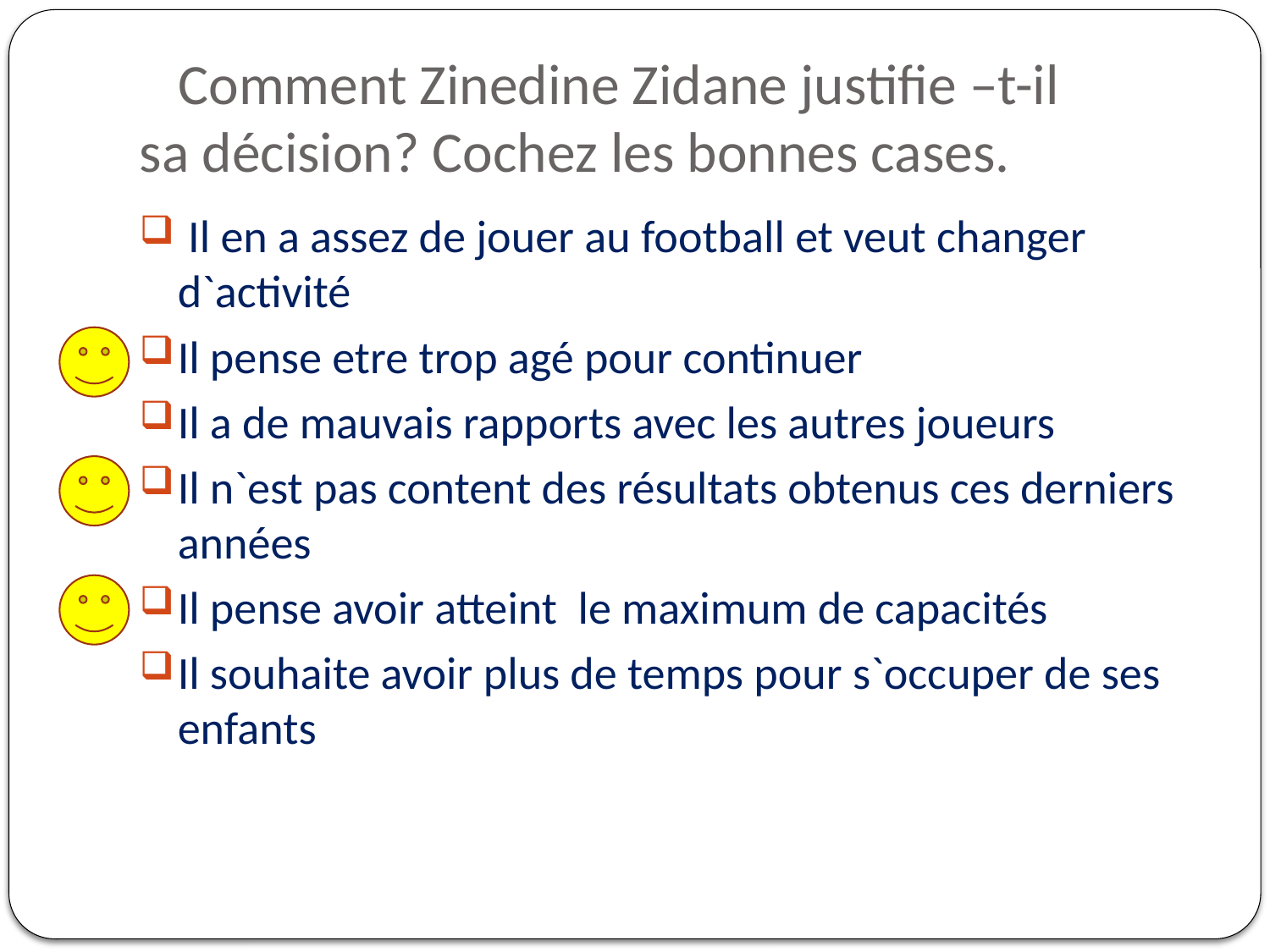

# Comment Zinedine Zidane justifie –t-il sa décision? Cochez les bonnes cases.
 Il en a assez de jouer au football et veut changer d`activité
Il pense etre trop agé pour continuer
Il a de mauvais rapports avec les autres joueurs
Il n`est pas content des résultats obtenus ces derniers années
Il pense avoir atteint  le maximum de capacités
Il souhaite avoir plus de temps pour s`occuper de ses enfants